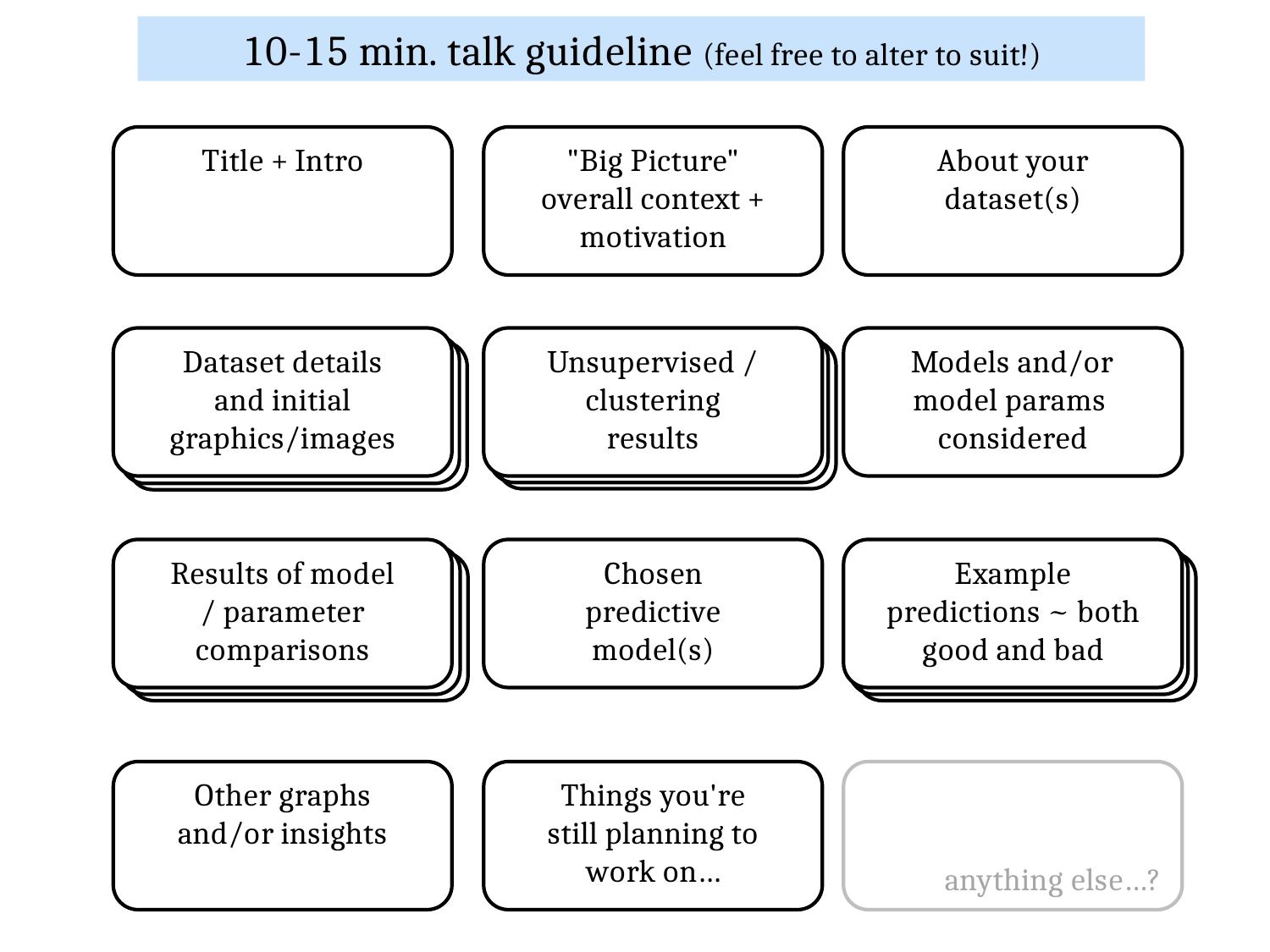

10-15 min. talk guideline (feel free to alter to suit!)

Title + Intro

"Big Picture" overall context + motivation
About your dataset(s)

Dataset details and initial graphics/images
Unsupervised / clustering results
Models and/or model params  considered

Results of model / parameter comparisons
Chosen predictive model(s)
Example predictions ~ both good and bad

Other graphs and/or insights
Things you're still planning to work on…
anything else…?